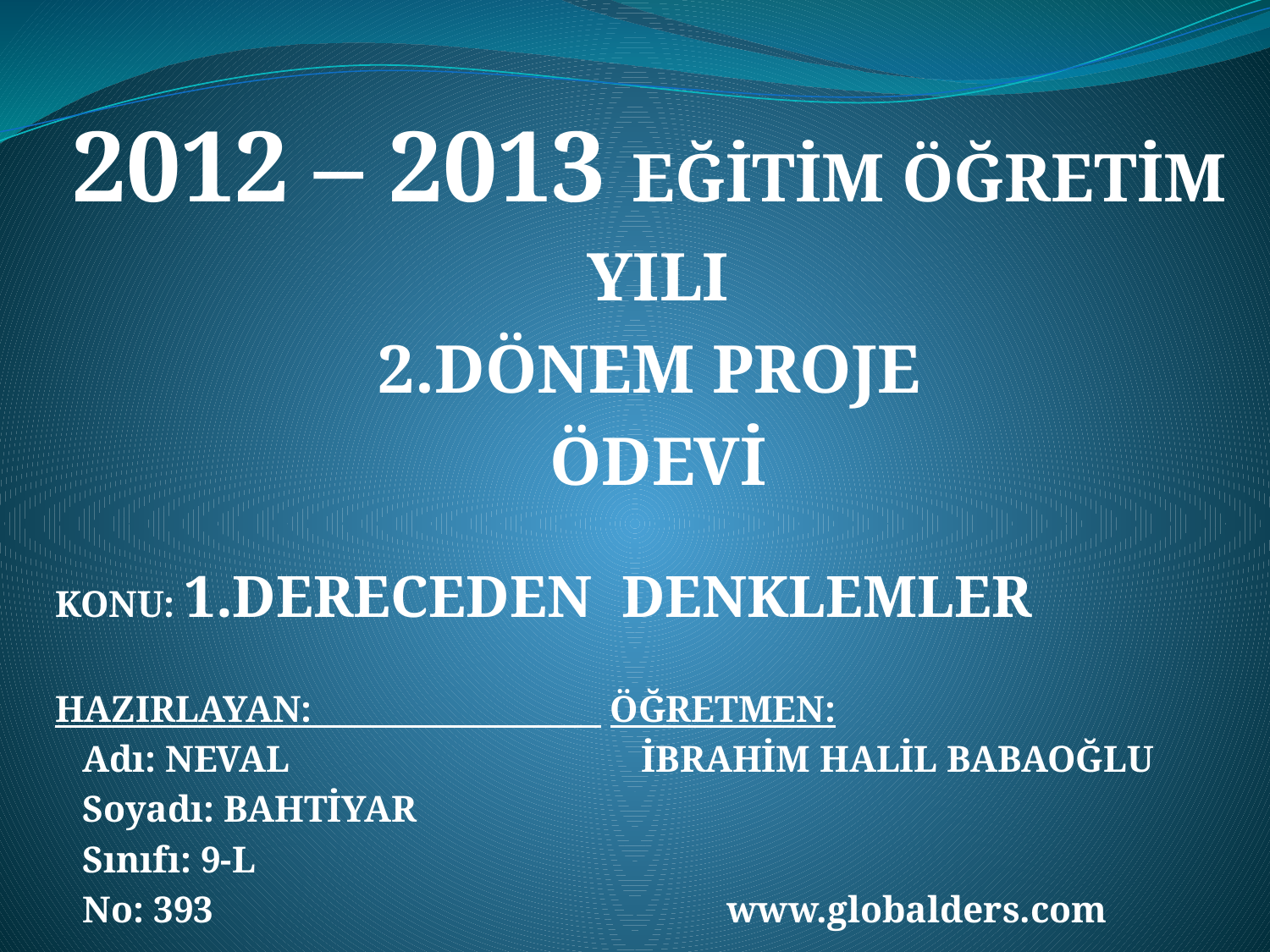

2012 – 2013 EĞİTİM ÖĞRETİM
YILI
2.DÖNEM PROJE
ÖDEVİ

KONU: 1.DERECEDEN  DENKLEMLER

HAZIRLAYAN:                                ÖĞRETMEN:
   Adı: NEVAL			     İBRAHİM HALİL BABAOĞLU
   Soyadı: BAHTİYAR
   Sınıfı: 9-L
   No: 393                                                       www.globalders.com